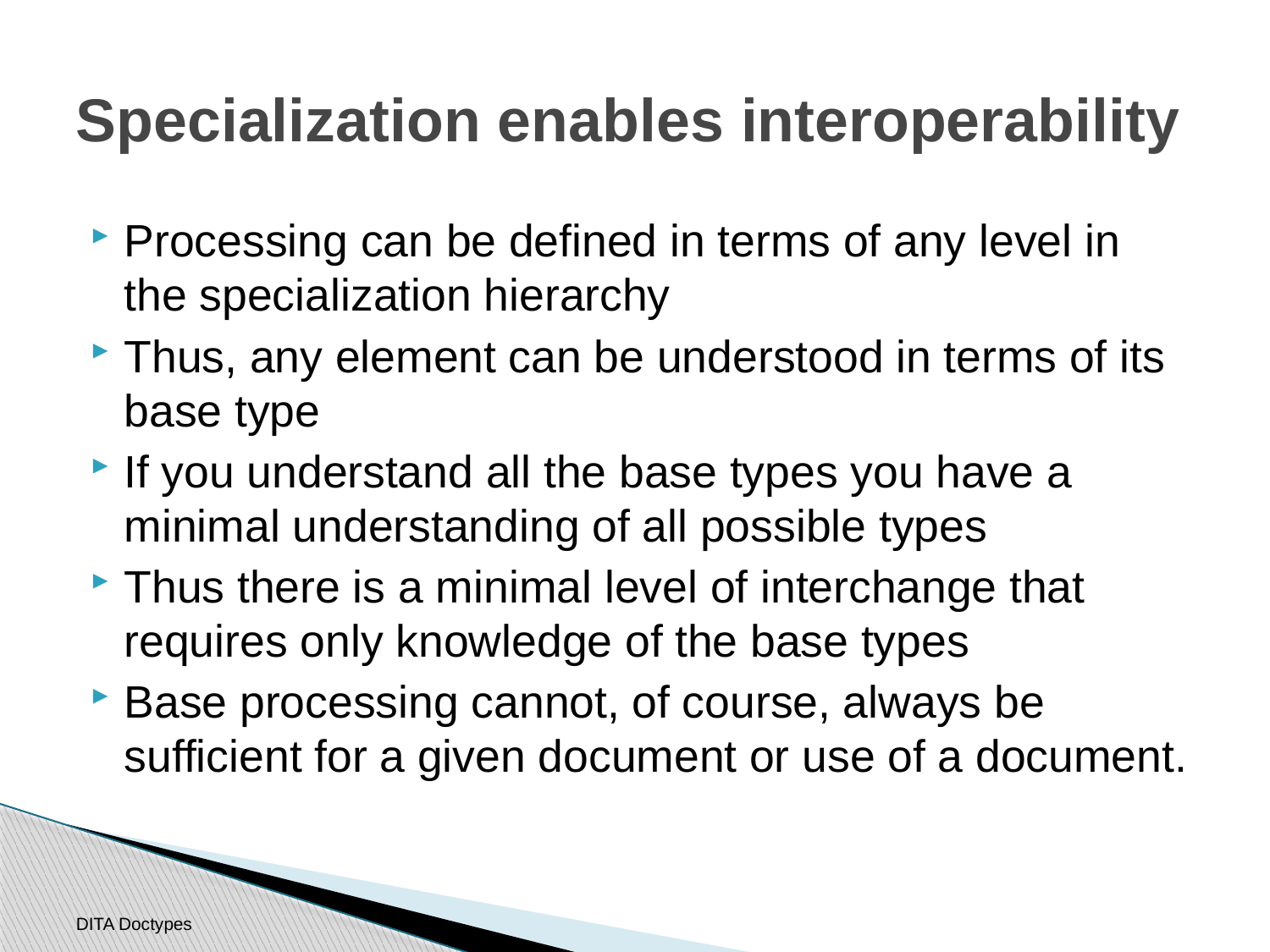

# Specialization enables interoperability
Processing can be defined in terms of any level in the specialization hierarchy
Thus, any element can be understood in terms of its base type
If you understand all the base types you have a minimal understanding of all possible types
Thus there is a minimal level of interchange that requires only knowledge of the base types
Base processing cannot, of course, always be sufficient for a given document or use of a document.